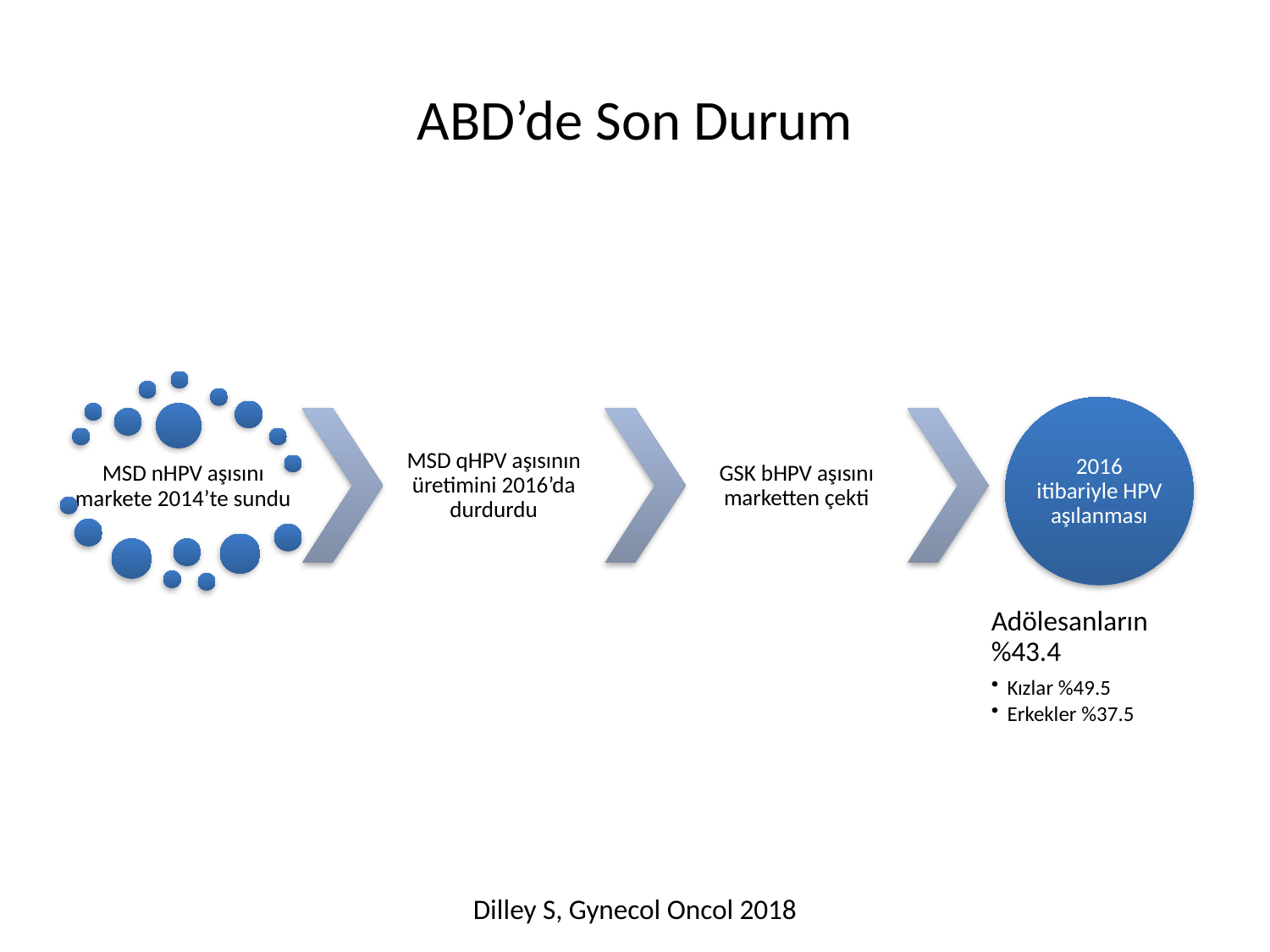

# ABD’de Son Durum
MSD nHPV aşısını markete 2014’te sundu
MSD qHPV aşısının üretimini 2016’da durdurdu
GSK bHPV aşısını marketten çekti
2016 itibariyle HPV aşılanması
Adölesanların %43.4
Kızlar %49.5
Erkekler %37.5
Dilley S, Gynecol Oncol 2018